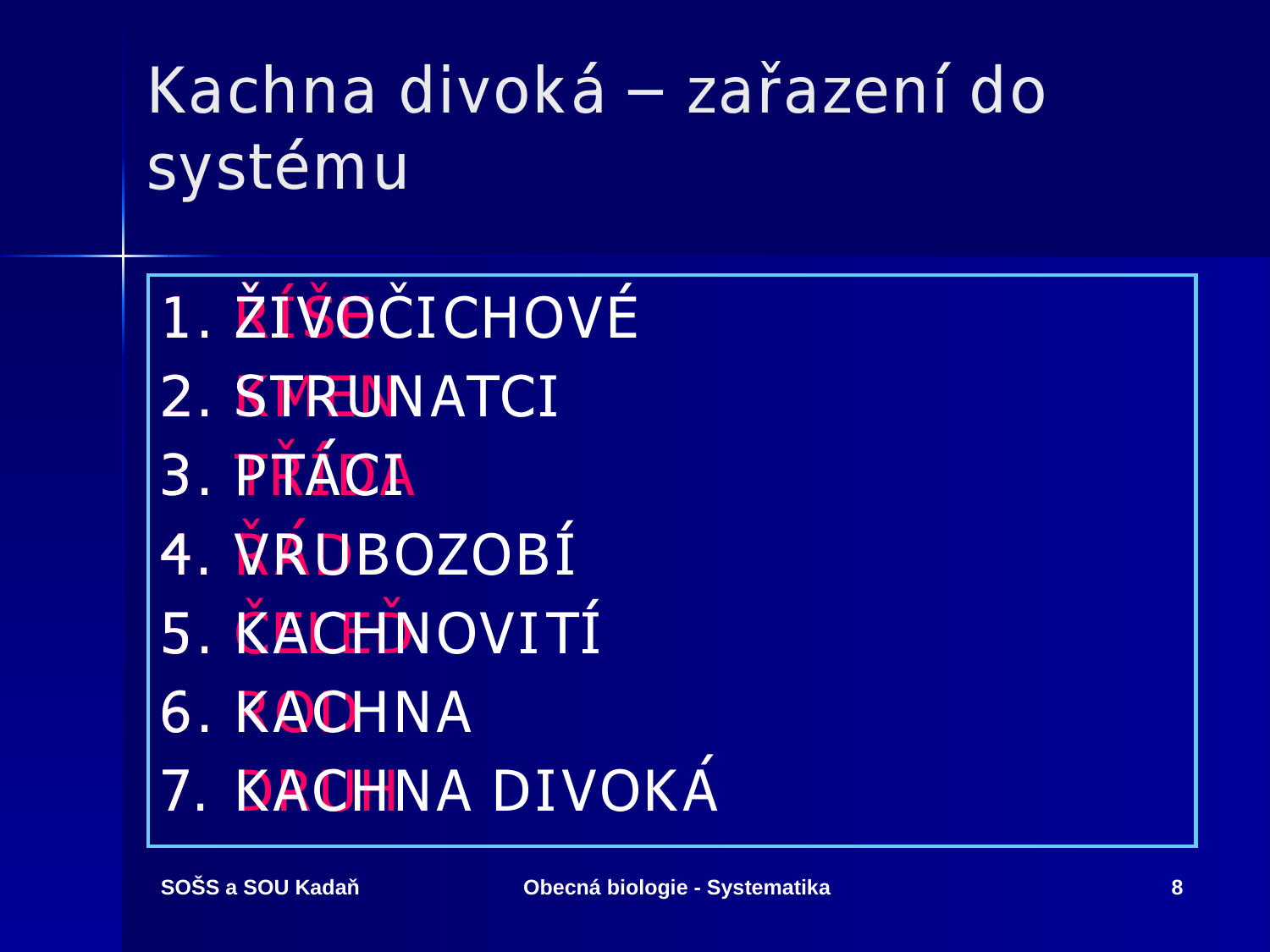

# Kachna divoká – zařazení do systému
ŘÍŠE
KMEN
TŘÍDA
ŘÁD
ČELEĎ
ROD
DRUH

ŽIVOČICHOVÉ
STRUNATCI
PTÁCI
VRUBOZOBÍ
KACHNOVITÍ
KACHNA
KACHNA DIVOKÁ
SOŠS a SOU Kadaň
Obecná biologie - Systematika
8